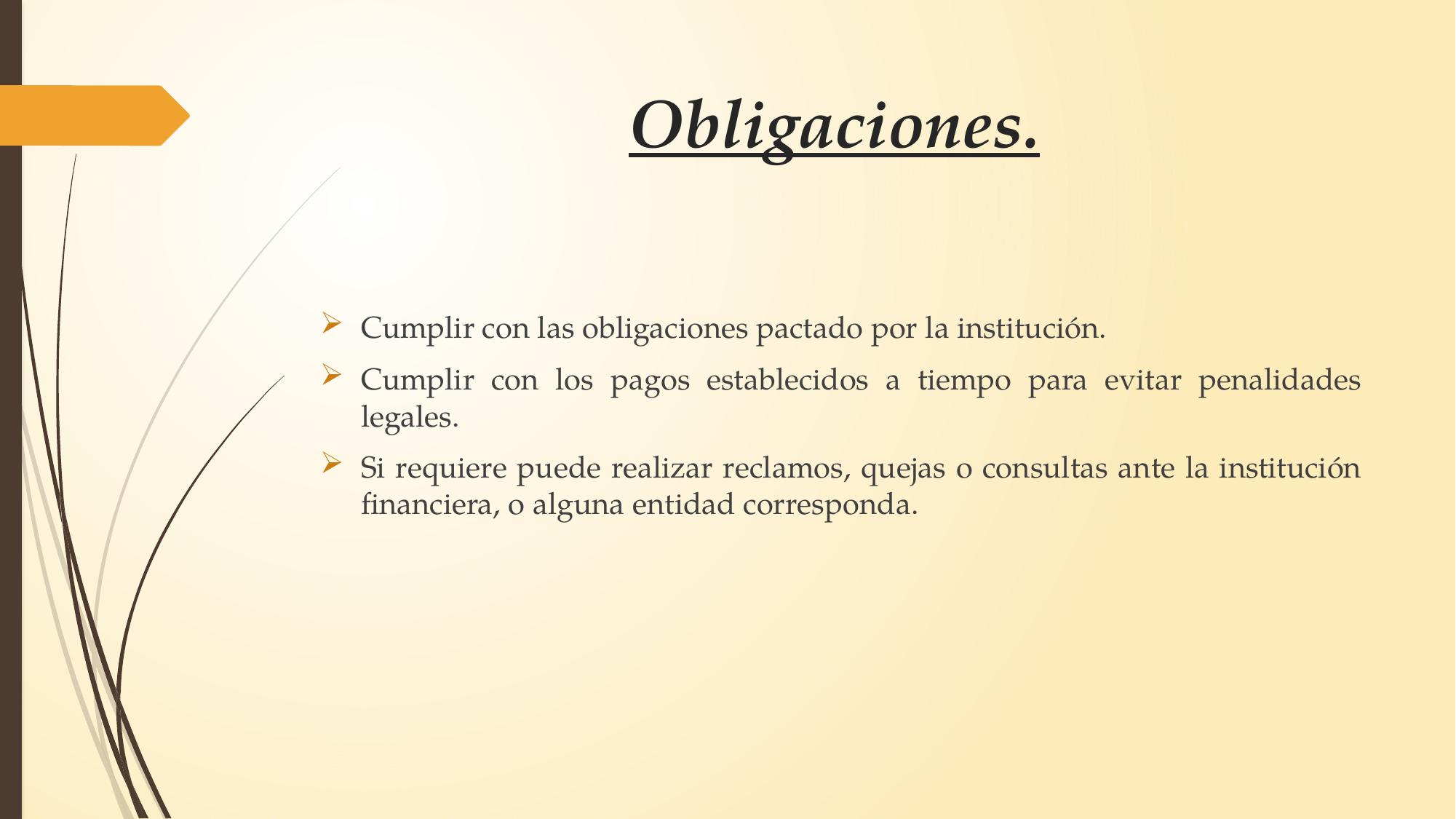

# Obligaciones.

Cumplir con las obligaciones pactado por la institución.
Cumplir con los pagos establecidos a tiempo para evitar penalidades legales.
Si requiere puede realizar reclamos, quejas o consultas ante la institución financiera, o alguna entidad corresponda.